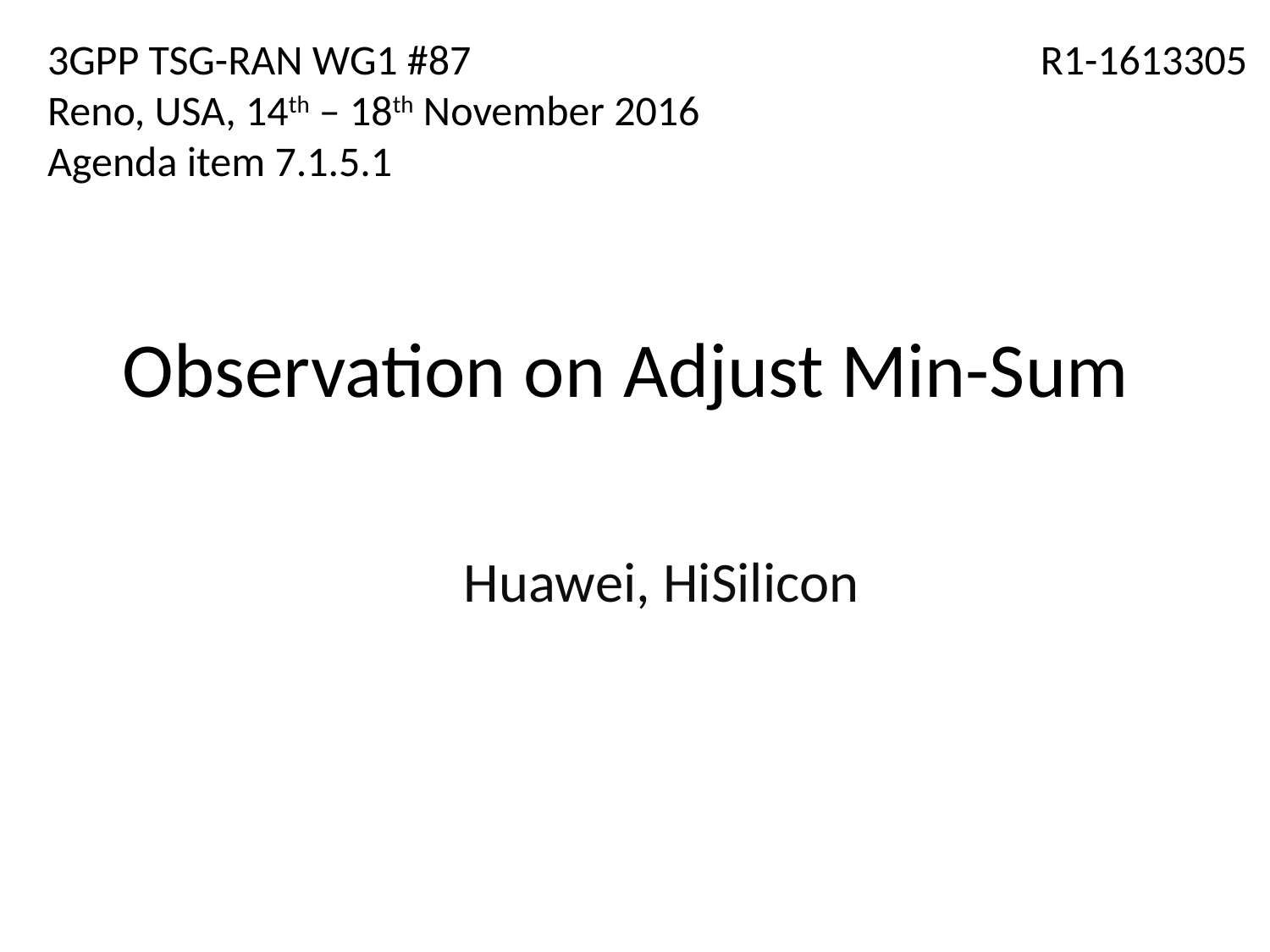

3GPP TSG-RAN WG1 #87
Reno, USA, 14th – 18th November 2016
Agenda item 7.1.5.1
R1-1613305
# Observation on Adjust Min-Sum
Huawei, HiSilicon